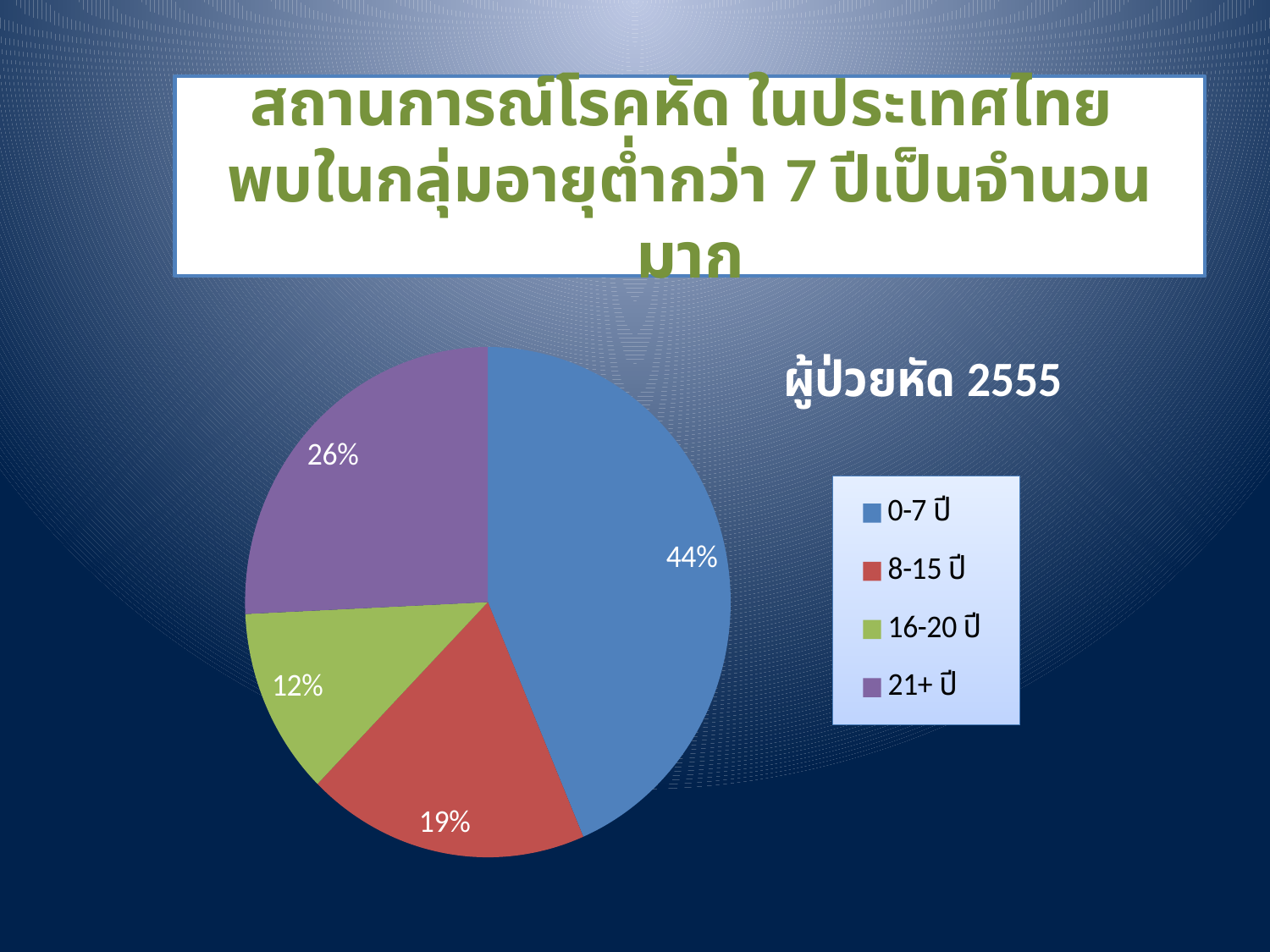

สถานการณ์โรคหัด ในประเทศไทย
พบในกลุ่มอายุต่ำกว่า 7 ปีเป็นจำนวนมาก

### Chart:

| Category | ผู้ป่วยหัด 2555 |
|---|---|
| 0-7 ปี | 0.44 |
| 8-15 ปี | 0.19 |
| 16-20 ปี  | 0.12000000000000002 |
| 21+ ปี | 0.26 |